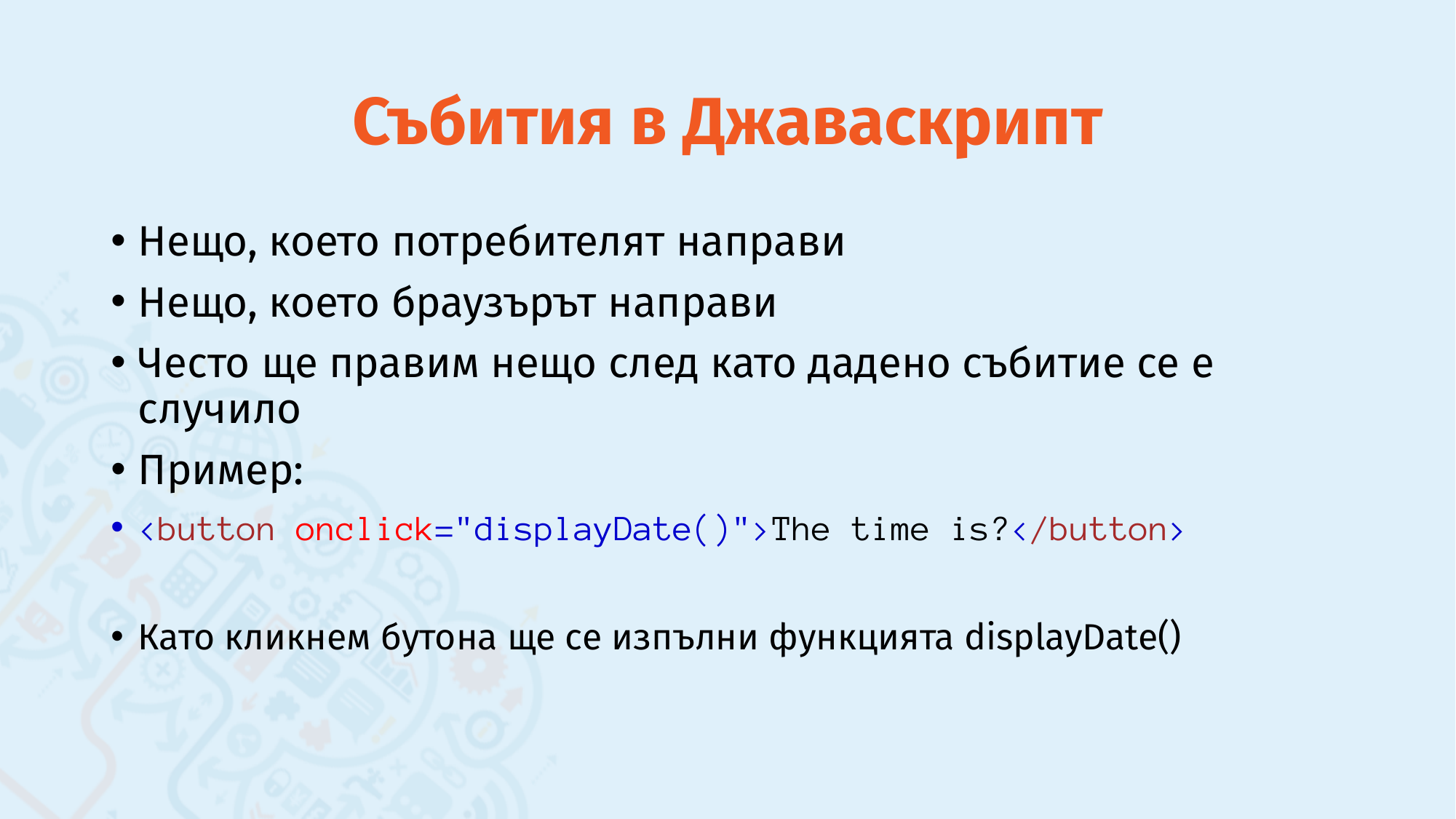

# Събития в Джаваскрипт
Нещо, което потребителят направи
Нещо, което браузърът направи
Често ще правим нещо след като дадено събитие се е случило
Пример:
<button onclick="displayDate()">The time is?</button>

Като кликнем бутона ще се изпълни функцията displayDate()